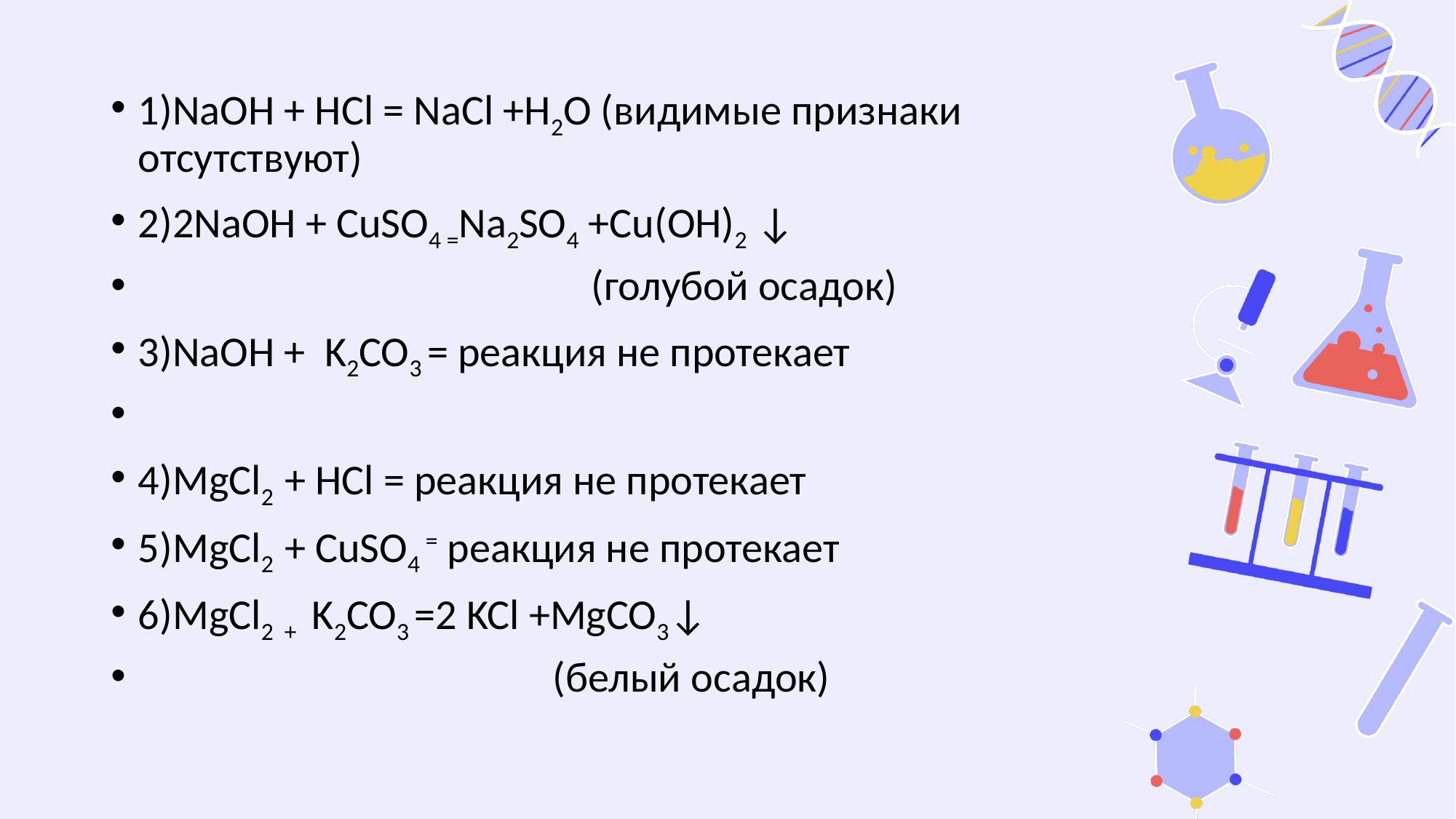

1)NaOH + HCl = NaCl +H2O (видимые признаки отсутствуют)
2)2NaOH + CuSO4 =Na2SO4 +Cu(OH)2 ↓
                                               (голубой осадок)
3)NaOH +  K2CO3 = реакция не протекает

4)MgCl2  + HCl = реакция не протекает
5)MgCl2  + CuSO4 = реакция не протекает
6)MgCl2  +  K2CO3 =2 KCl +MgCO3↓
                                           (белый осадок)